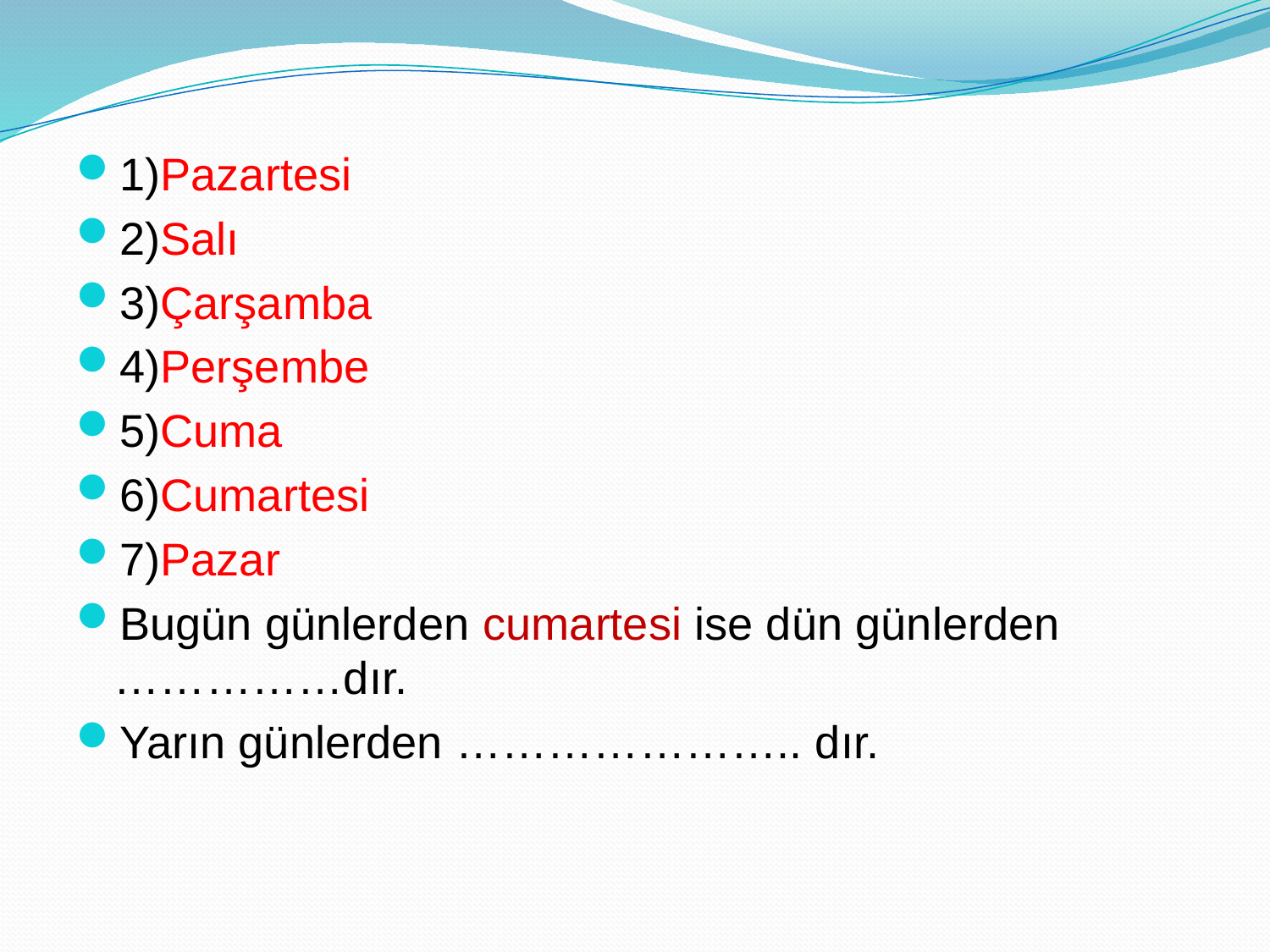

1)Pazartesi
2)Salı
3)Çarşamba
4)Perşembe
5)Cuma
6)Cumartesi
7)Pazar
Bugün günlerden cumartesi ise dün günlerden ……………dır.
Yarın günlerden ………………….. dır.